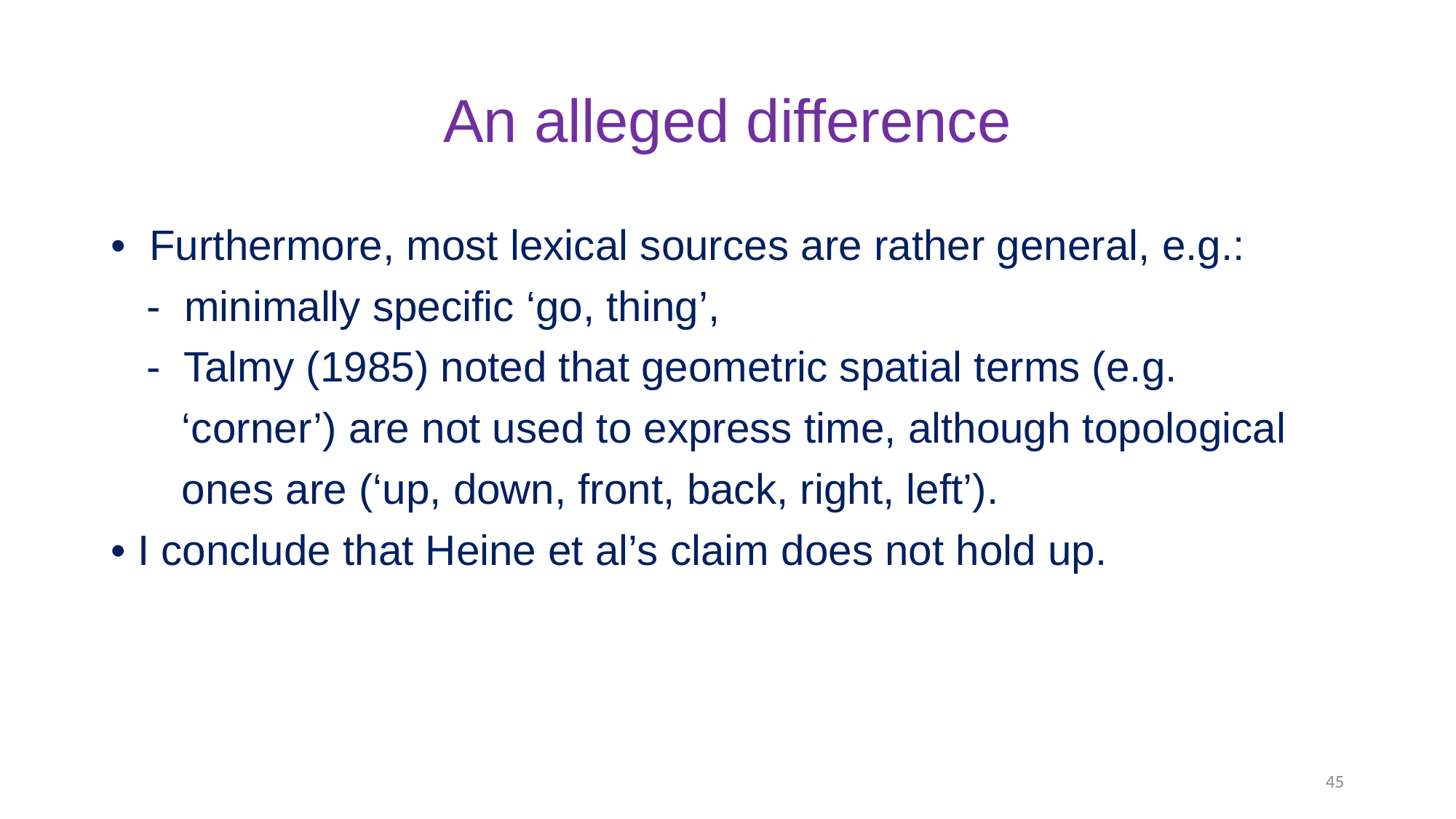

# An alleged difference
•  Furthermore, most lexical sources are rather general, e.g.:
   -  minimally specific ‘go, thing’,
   -  Talmy (1985) noted that geometric spatial terms (e.g.
      ‘corner’) are not used to express time, although topological
      ones are (‘up, down, front, back, right, left’).
• I conclude that Heine et al’s claim does not hold up.

45